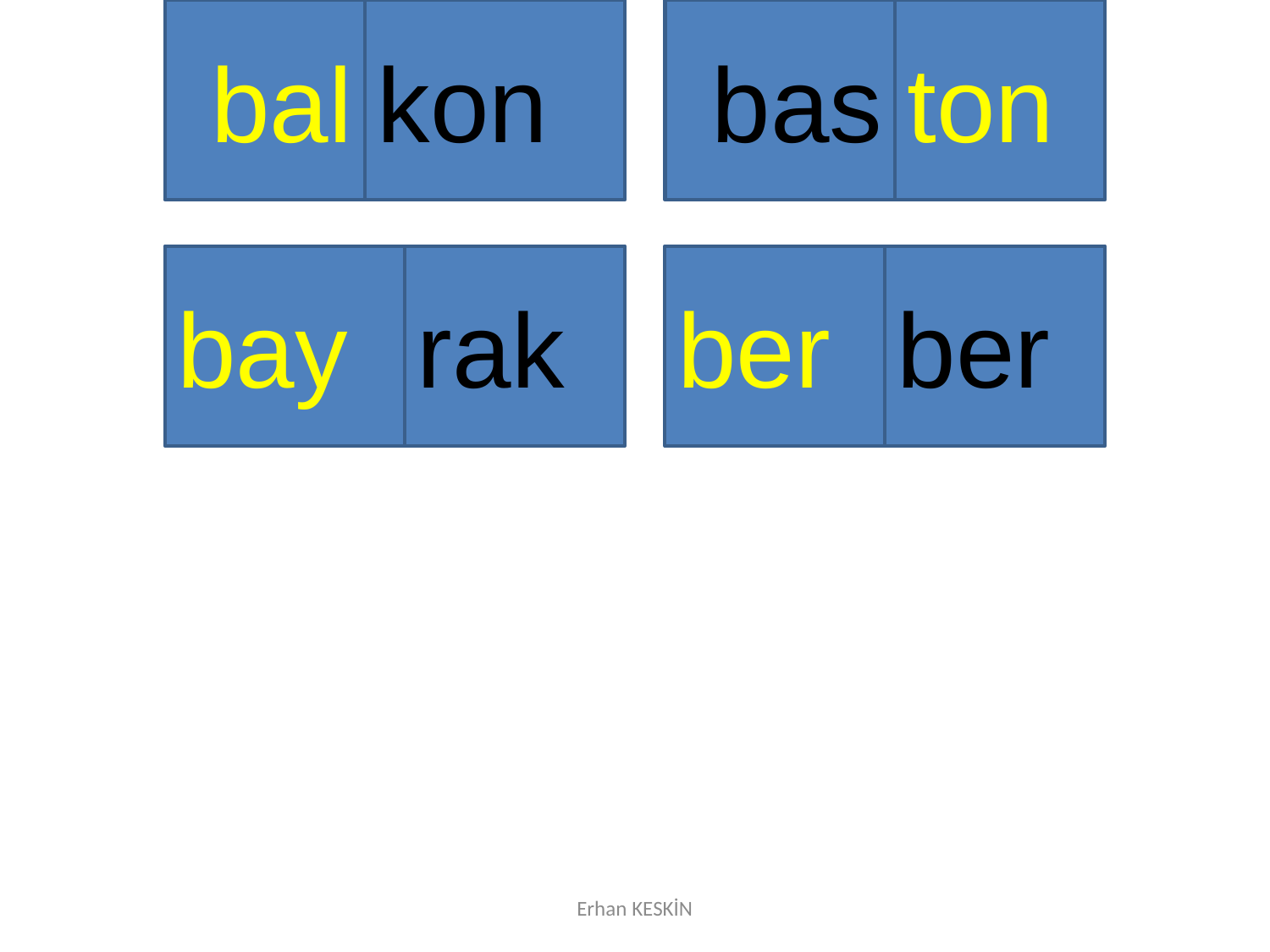

bal
kon
bas
ton
bay
rak
ber
ber
Erhan KESKİN